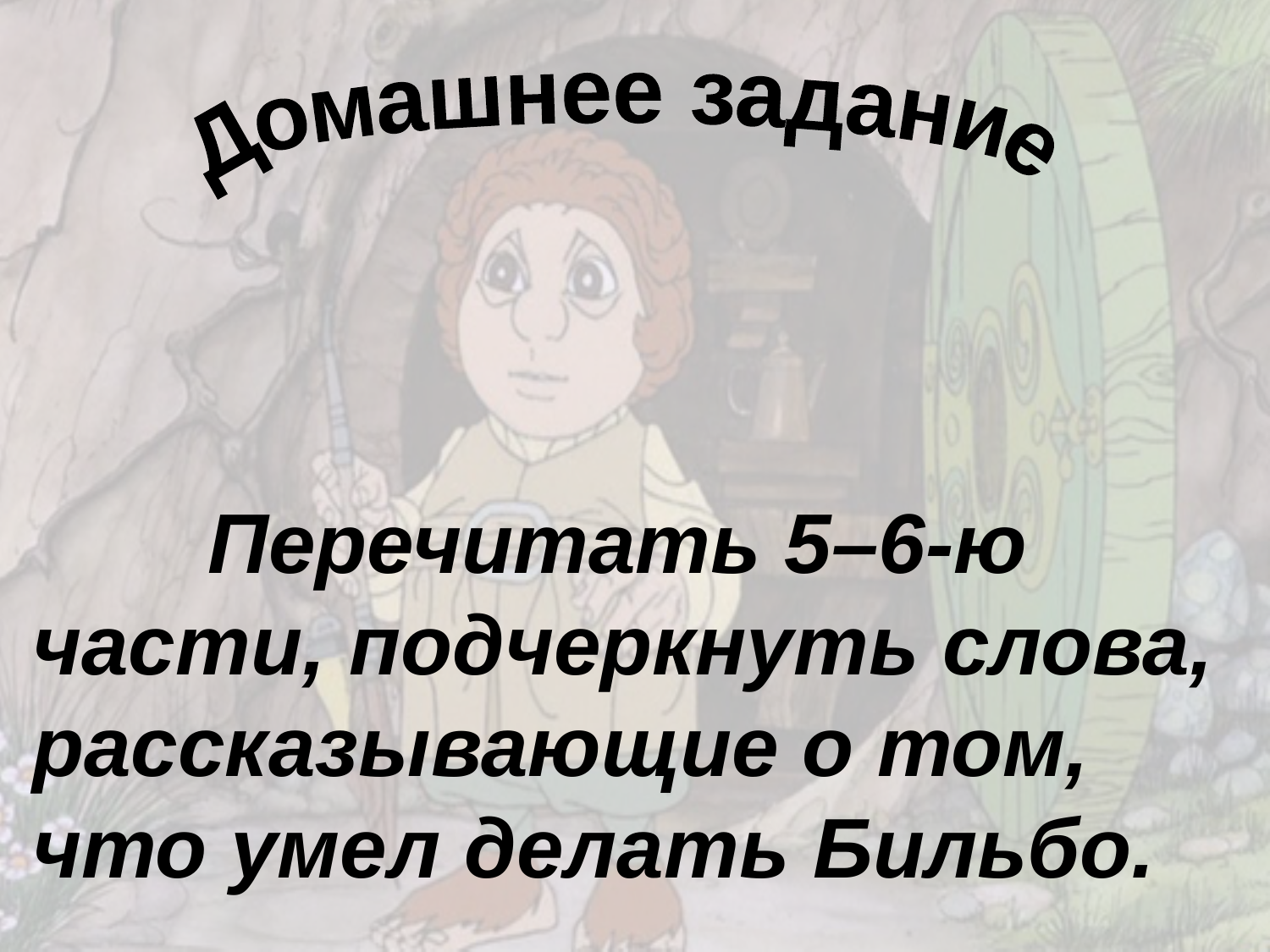

Домашнее задание
          Перечитать 5–6-ю части, подчеркнуть слова, рассказывающие о том, что умел делать Бильбо.